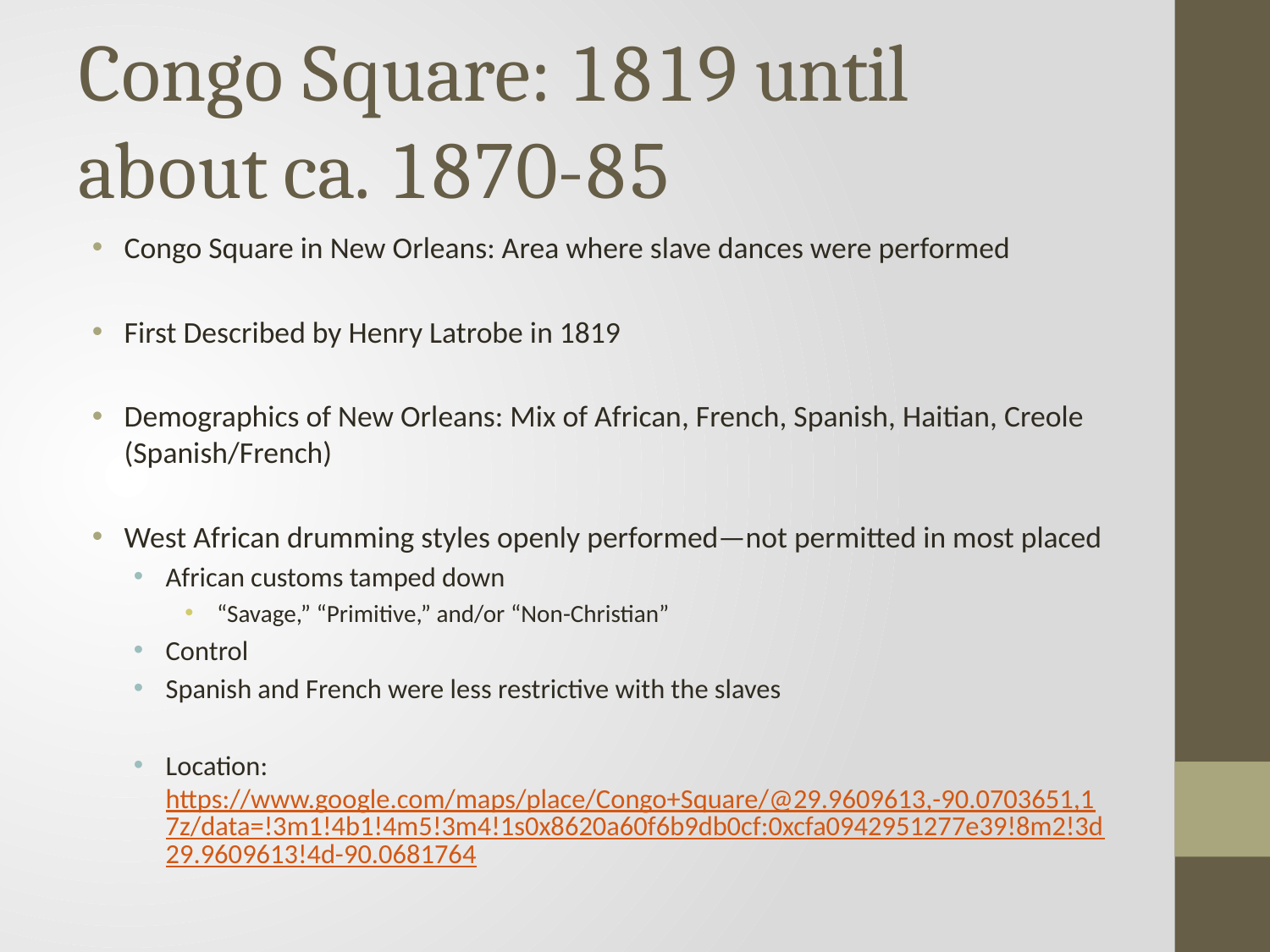

# Congo Square: 1819 until about ca. 1870-85
Congo Square in New Orleans: Area where slave dances were performed

First Described by Henry Latrobe in 1819

Demographics of New Orleans: Mix of African, French, Spanish, Haitian, Creole (Spanish/French)

West African drumming styles openly performed—not permitted in most placed
African customs tamped down
“Savage,” “Primitive,” and/or “Non-Christian”
Control
Spanish and French were less restrictive with the slaves

Location: https://www.google.com/maps/place/Congo+Square/@29.9609613,-90.0703651,17z/data=!3m1!4b1!4m5!3m4!1s0x8620a60f6b9db0cf:0xcfa0942951277e39!8m2!3d29.9609613!4d-90.0681764